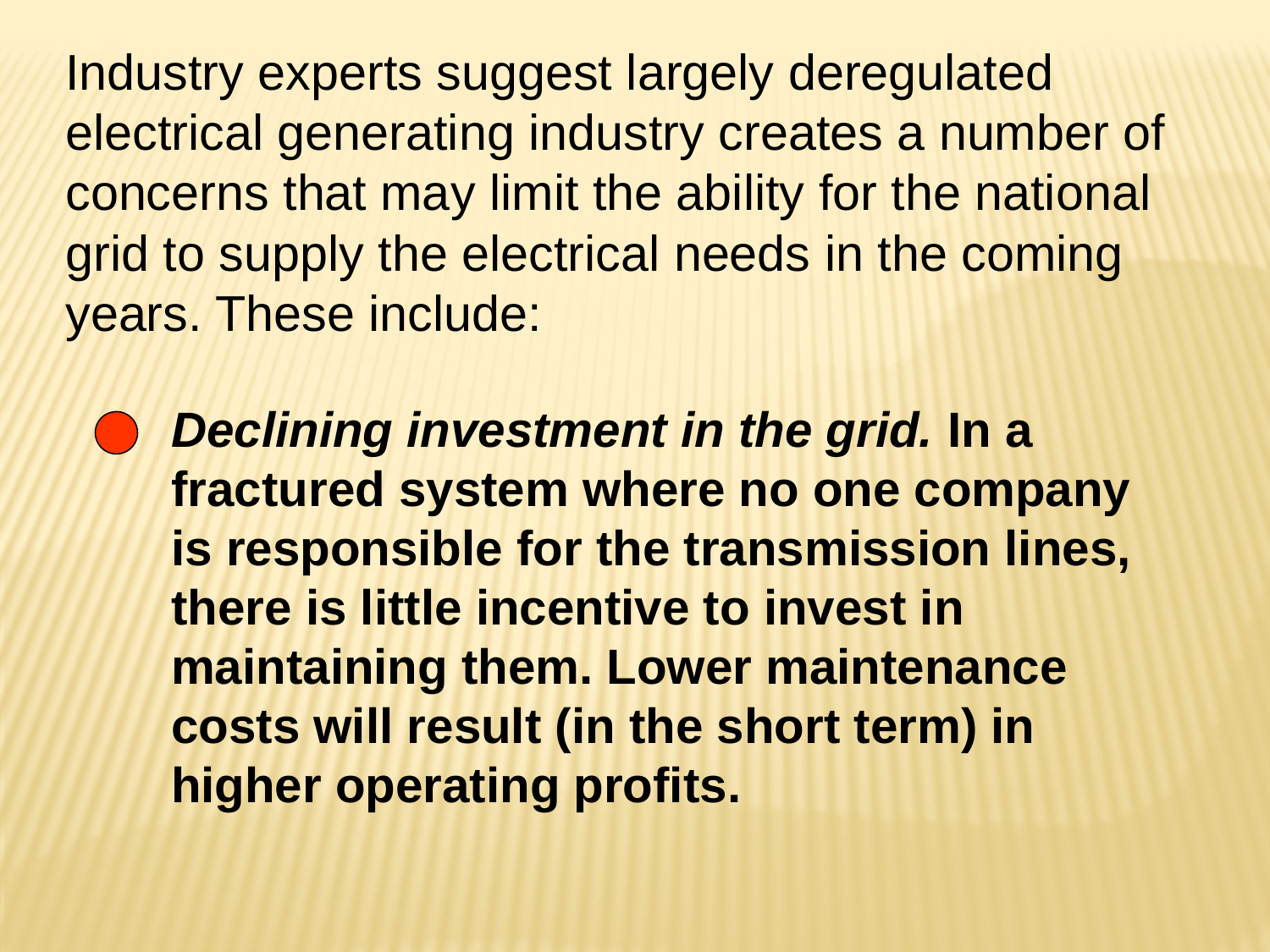

Industry experts suggest largely deregulated electrical generating industry creates a number of concerns that may limit the ability for the national grid to supply the electrical needs in the coming years. These include:
Declining investment in the grid. In a fractured system where no one company is responsible for the transmission lines, there is little incentive to invest in maintaining them. Lower maintenance costs will result (in the short term) in higher operating profits.